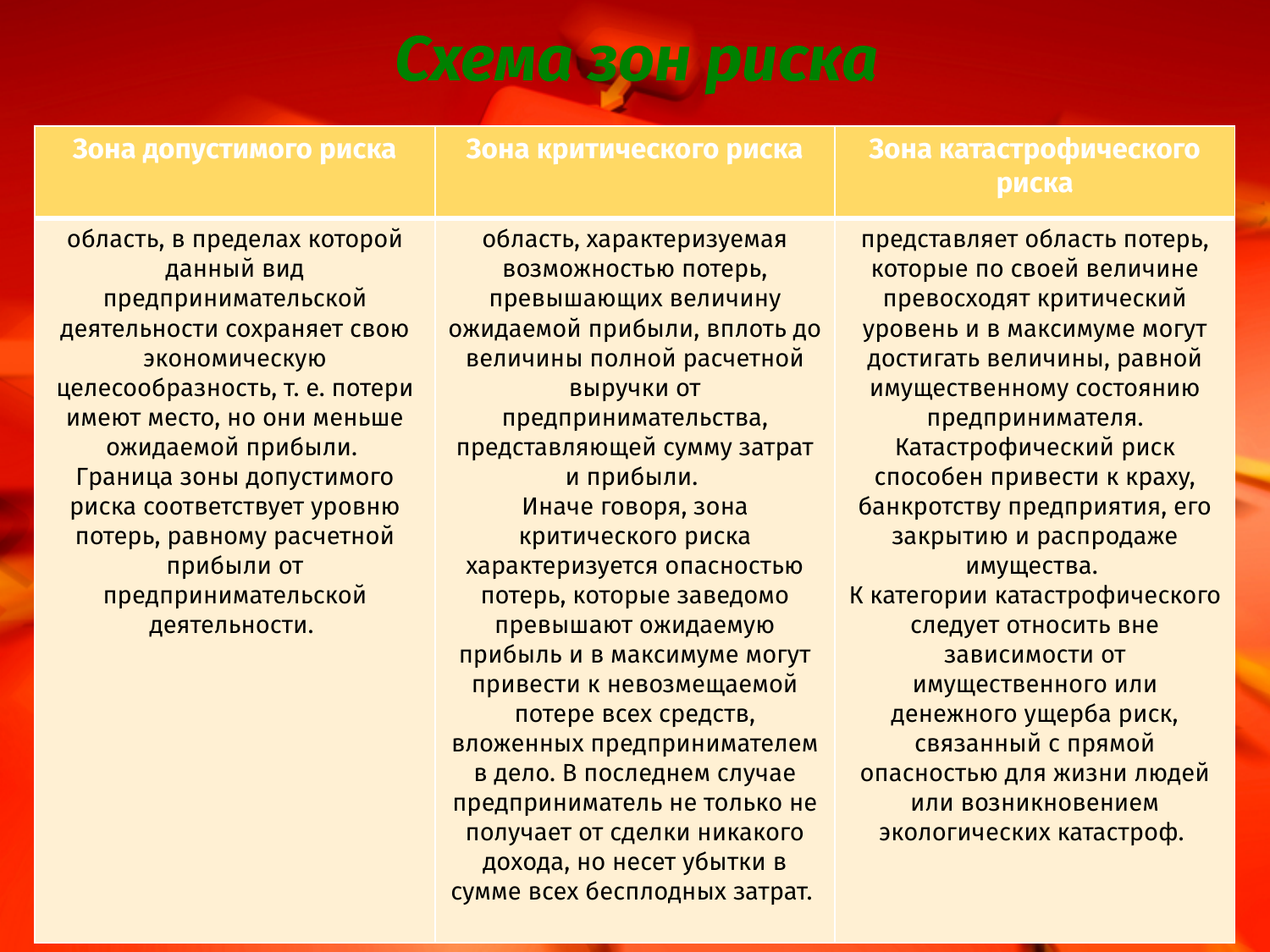

# Схема зон риска
| Зона допустимого риска | Зона критического риска | Зона катастрофического риска |
| --- | --- | --- |
| область, в пределах которой данный вид предпринимательской деятельности сохраняет свою экономическую целесообразность, т. е. потери имеют место, но они меньше ожидаемой прибыли. Граница зоны допустимого риска соответствует уровню потерь, равному расчетной прибыли от предпринимательской деятельности. | область, характеризуемая возможностью потерь, превышающих величину ожидаемой прибыли, вплоть до величины полной расчетной выручки от предпринимательства, представляющей сумму затрат и прибыли. Иначе говоря, зона критического риска характеризуется опасностью потерь, которые заведомо превышают ожидаемую прибыль и в максимуме могут привести к невозмещаемой потере всех средств, вложенных предпринимателем в дело. В последнем случае предприниматель не только не получает от сделки никакого дохода, но несет убытки в сумме всех бесплодных затрат. | представляет область потерь, которые по своей величине превосходят критический уровень и в максимуме могут достигать величины, равной имущественному состоянию предпринимателя. Катастрофический риск способен привести к краху, банкротству предприятия, его закрытию и распродаже имущества. К категории катастрофического следует относить вне зависимости от имущественного или денежного ущерба риск, связанный с прямой опасностью для жизни людей или возникновением экологических катастроф. |